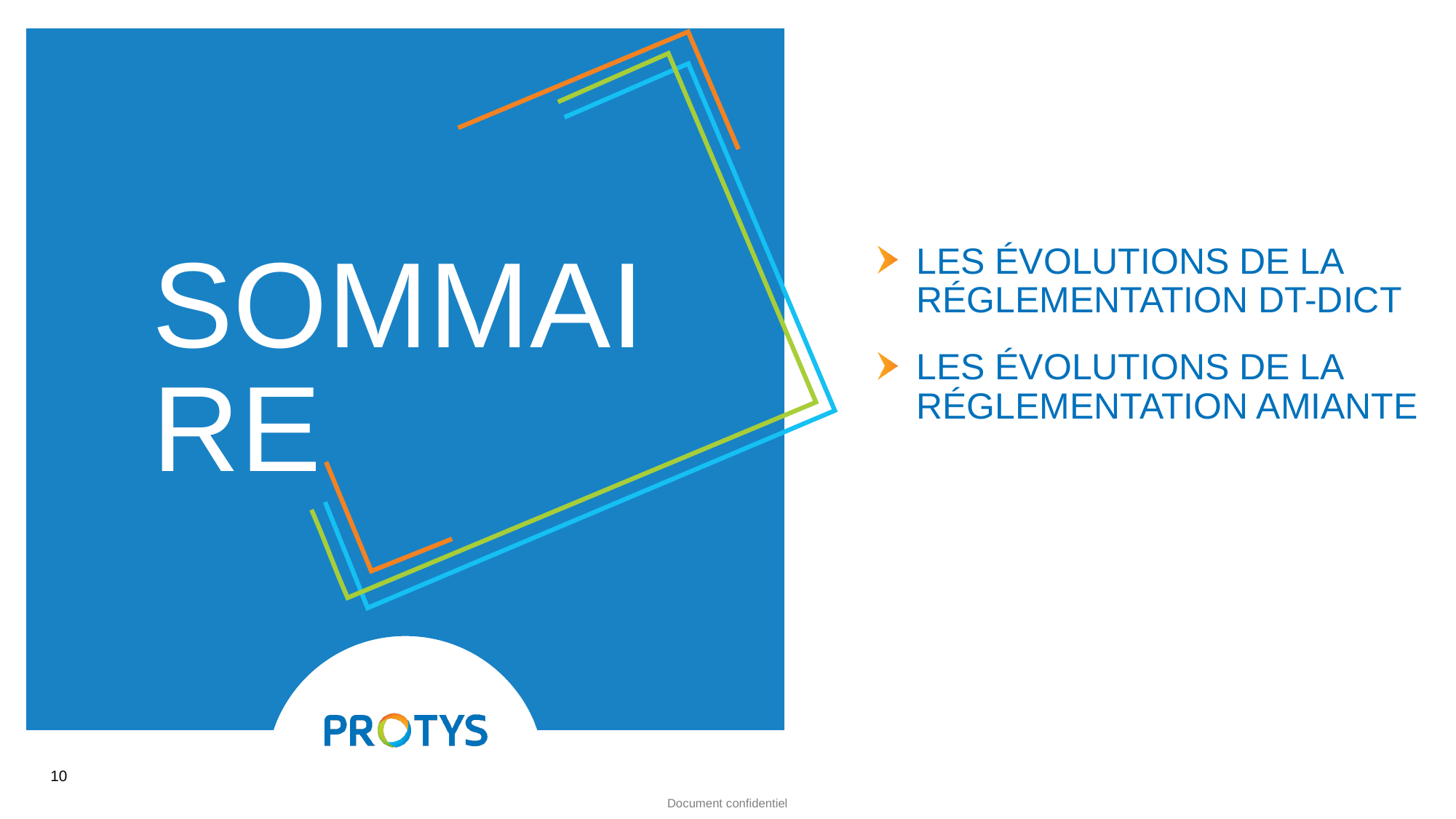

Les évolutions de la réglementation dt-dict
Les évolutions de la réglementation amiante
# sommaire
10